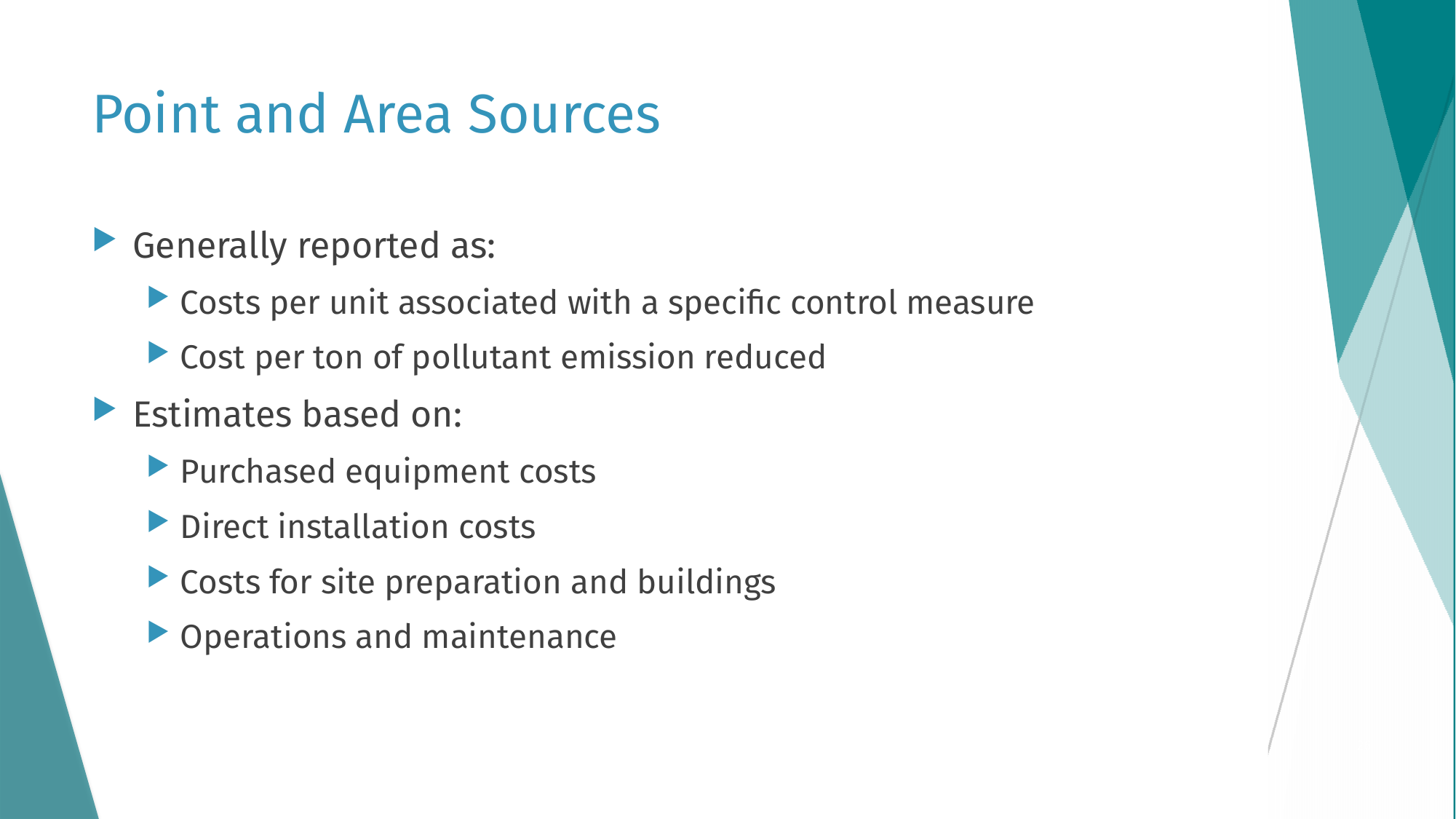

# Point and Area Sources
Generally reported as:
Costs per unit associated with a specific control measure
Cost per ton of pollutant emission reduced
Estimates based on:
Purchased equipment costs
Direct installation costs
Costs for site preparation and buildings
Operations and maintenance
26